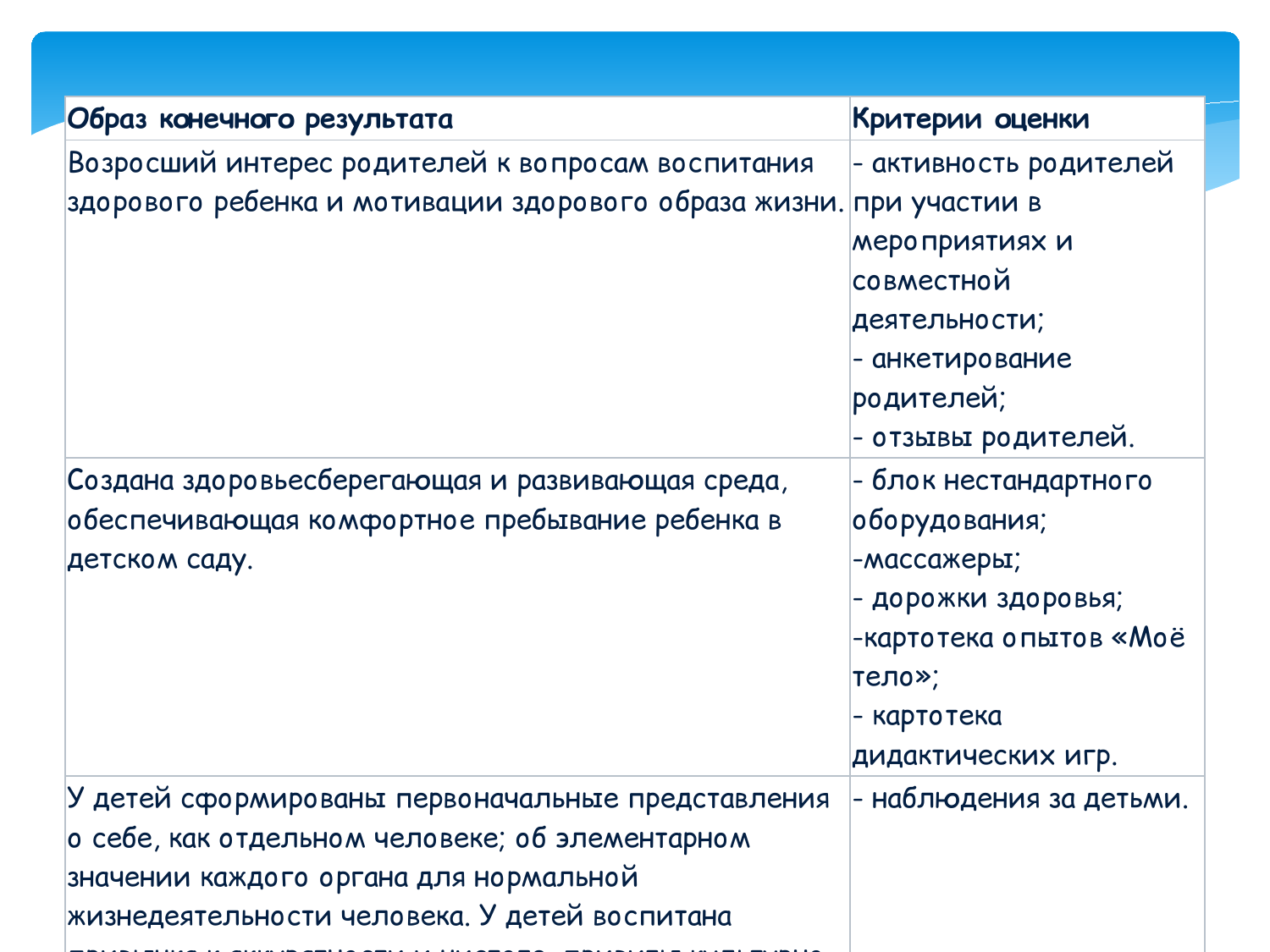

| Образ конечного результата | Критерии оценки |
| --- | --- |
| Возросший интерес родителей к вопросам воспитания здорового ребенка и мотивации здорового образа жизни. | - активность родителей при участии в мероприятиях и совместной деятельности; - анкетирование родителей; - отзывы родителей. |
| Создана здоровьесберегающая и развивающая среда, обеспечивающая комфортное пребывание ребенка в детском саду. | - блок нестандартного оборудования; -массажеры; - дорожки здоровья; -картотека опытов «Моё тело»; - картотека дидактических игр. |
| У детей сформированы первоначальные представления о себе, как отдельном человеке; об элементарном значении каждого органа для нормальной жизнедеятельности человека. У детей воспитана привычка к аккуратности и чистоте, привиты культурно-гигиенические навыки и простейшие навыки самообслуживания. | - наблюдения за детьми. |